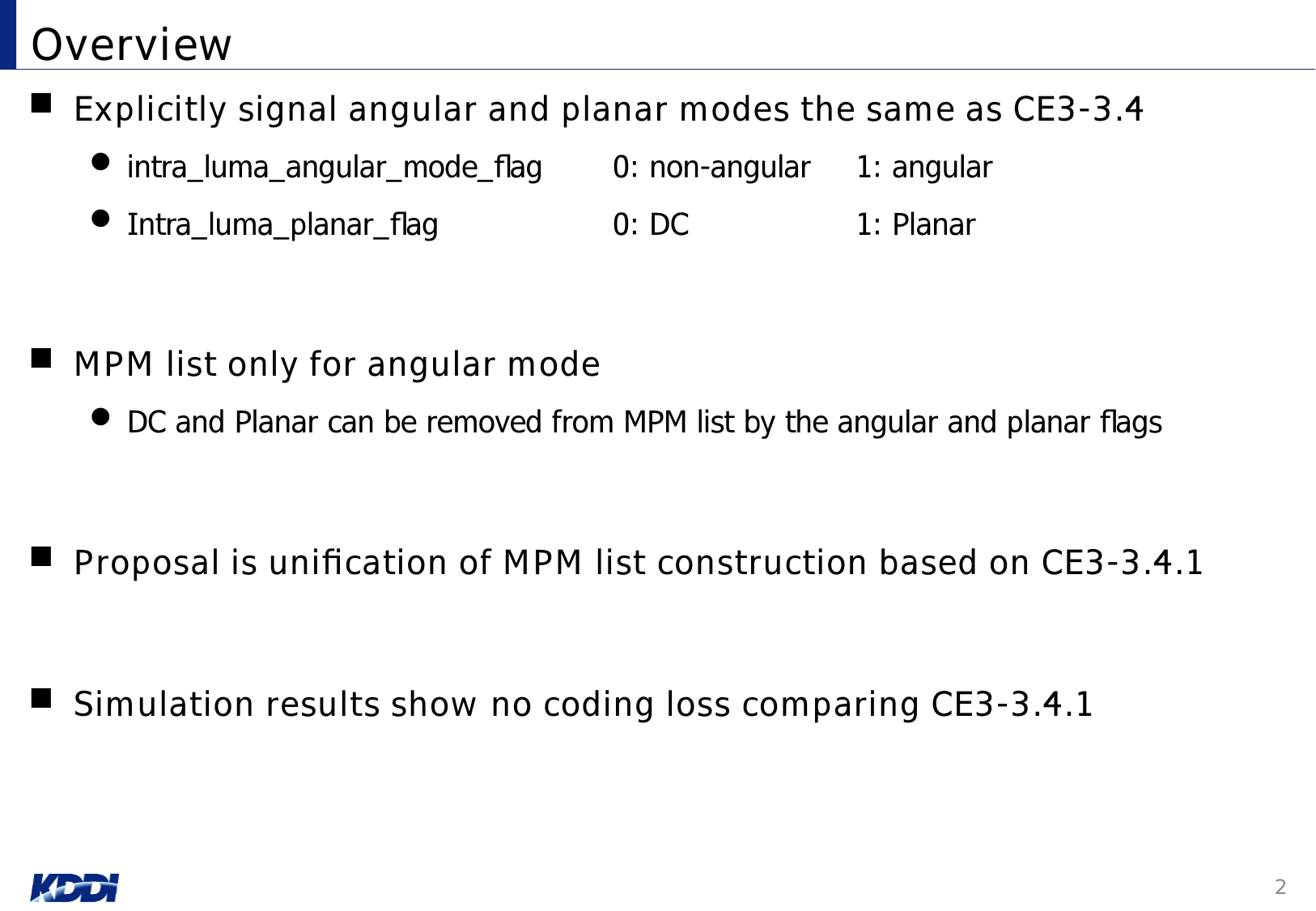

# Overview
Explicitly signal angular and planar modes the same as CE3-3.4
intra_luma_angular_mode_flag	0: non-angular	1: angular
Intra_luma_planar_flag		0: DC		1: Planar

MPM list only for angular mode
DC and Planar can be removed from MPM list by the angular and planar flags

Proposal is unification of MPM list construction based on CE3-3.4.1

Simulation results show no coding loss comparing CE3-3.4.1
2